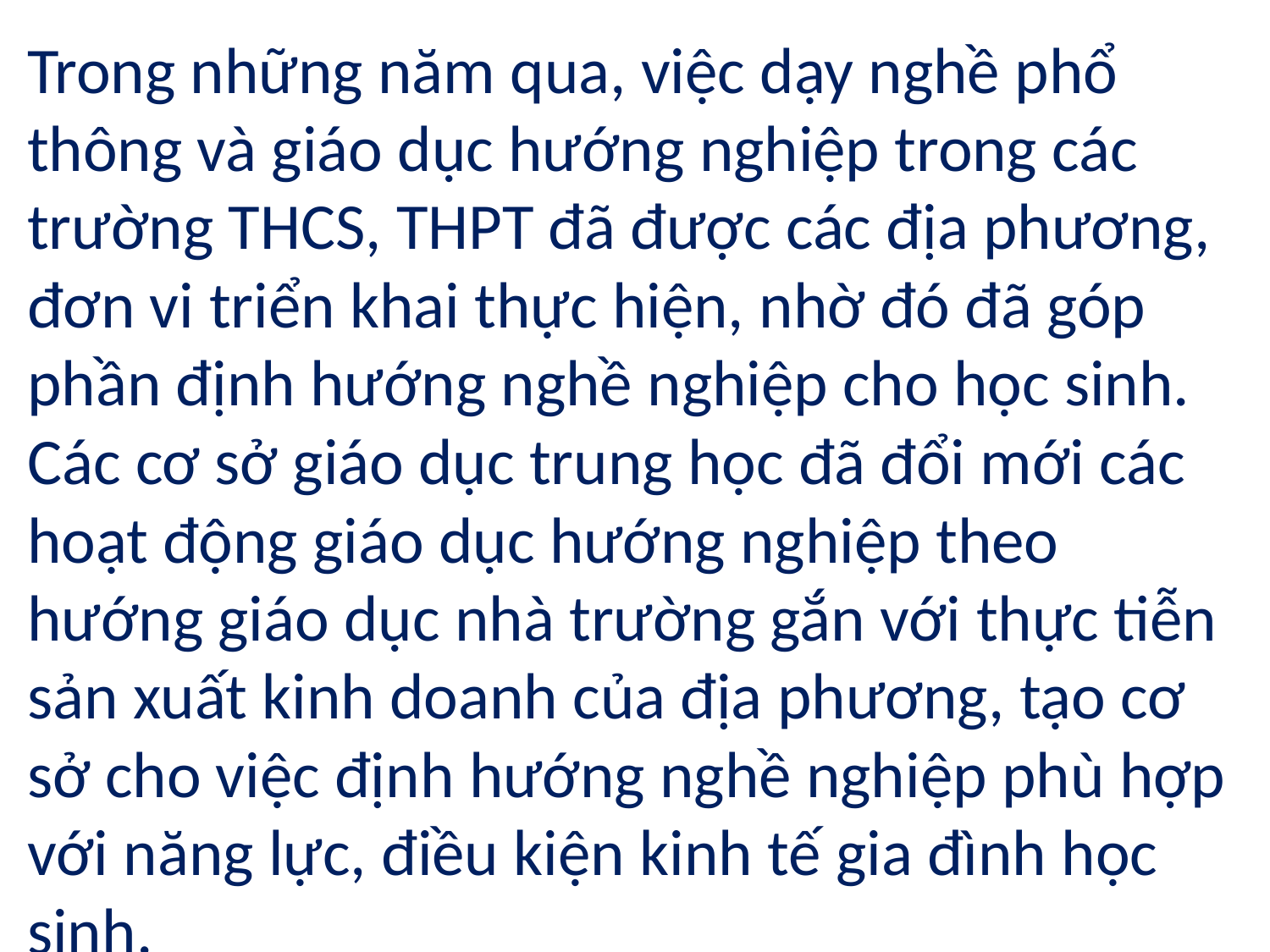

Trong những năm qua, việc dạy nghề phổ thông và giáo dục hướng nghiệp trong các trường THCS, THPT đã được các địa phương, đơn vi triển khai thực hiện, nhờ đó đã góp phần định hướng nghề nghiệp cho học sinh. Các cơ sở giáo dục trung học đã đổi mới các hoạt động giáo dục hướng nghiệp theo hướng giáo dục nhà trường gắn với thực tiễn sản xuất kinh doanh của địa phương, tạo cơ sở cho việc định hướng nghề nghiệp phù hợp với năng lực, điều kiện kinh tế gia đình học sinh.